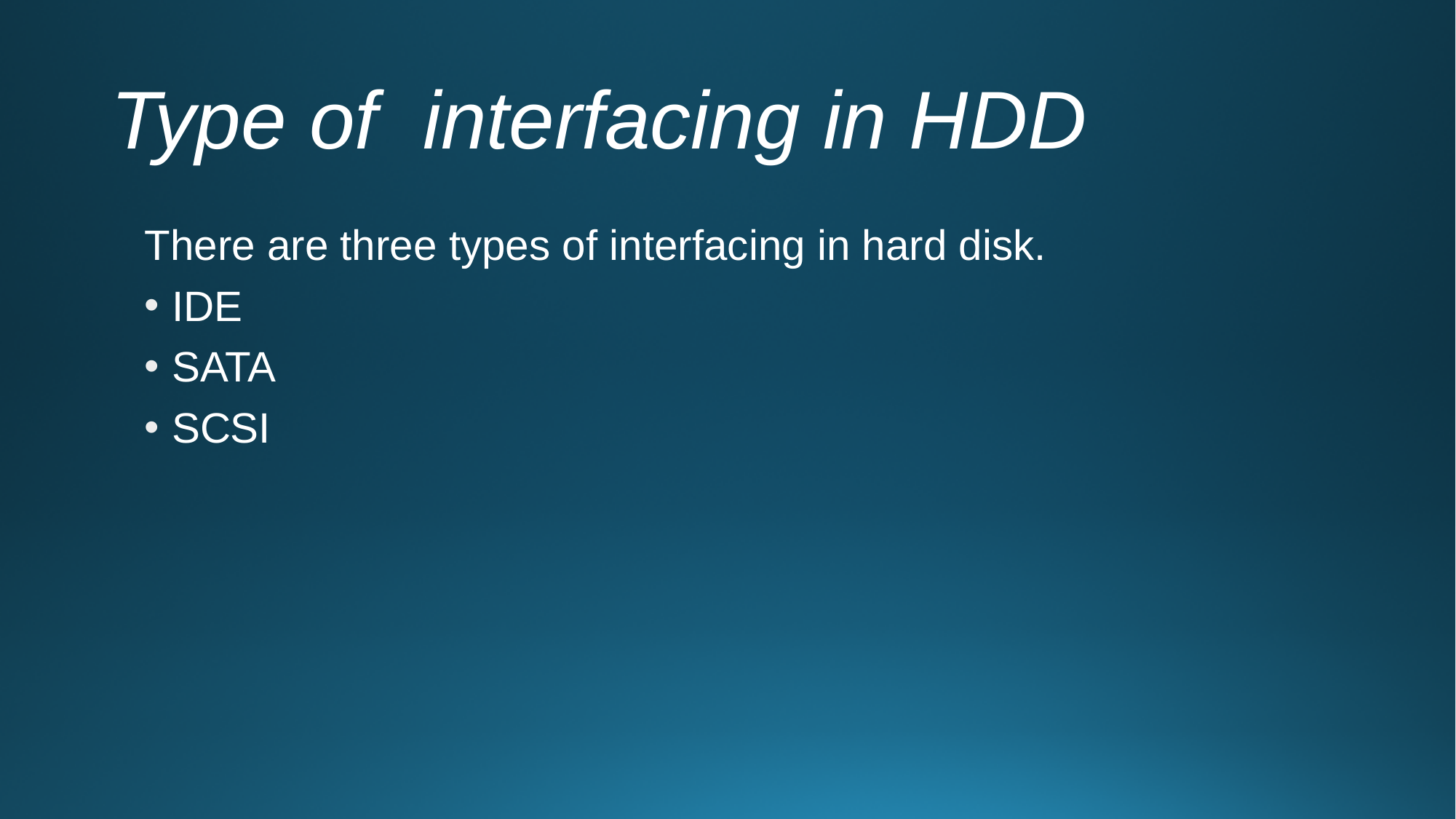

# Type of  interfacing in HDD
There are three types of interfacing in hard disk.
IDE
SATA
SCSI